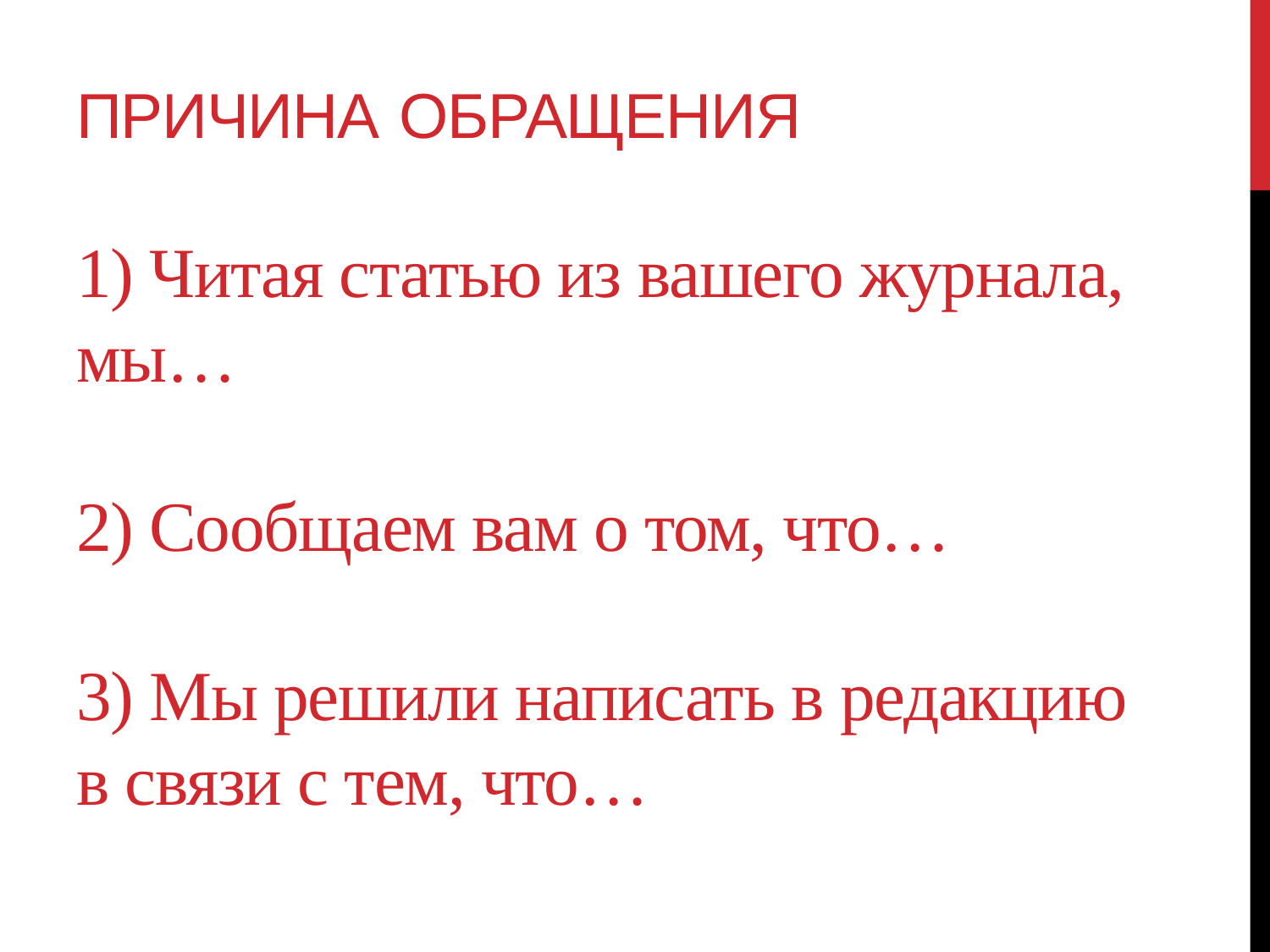

# Причина обращения 1) Читая статью из вашего журнала, мы… 2) Сообщаем вам о том, что… 3) Мы решили написать в редакцию в связи с тем, что…